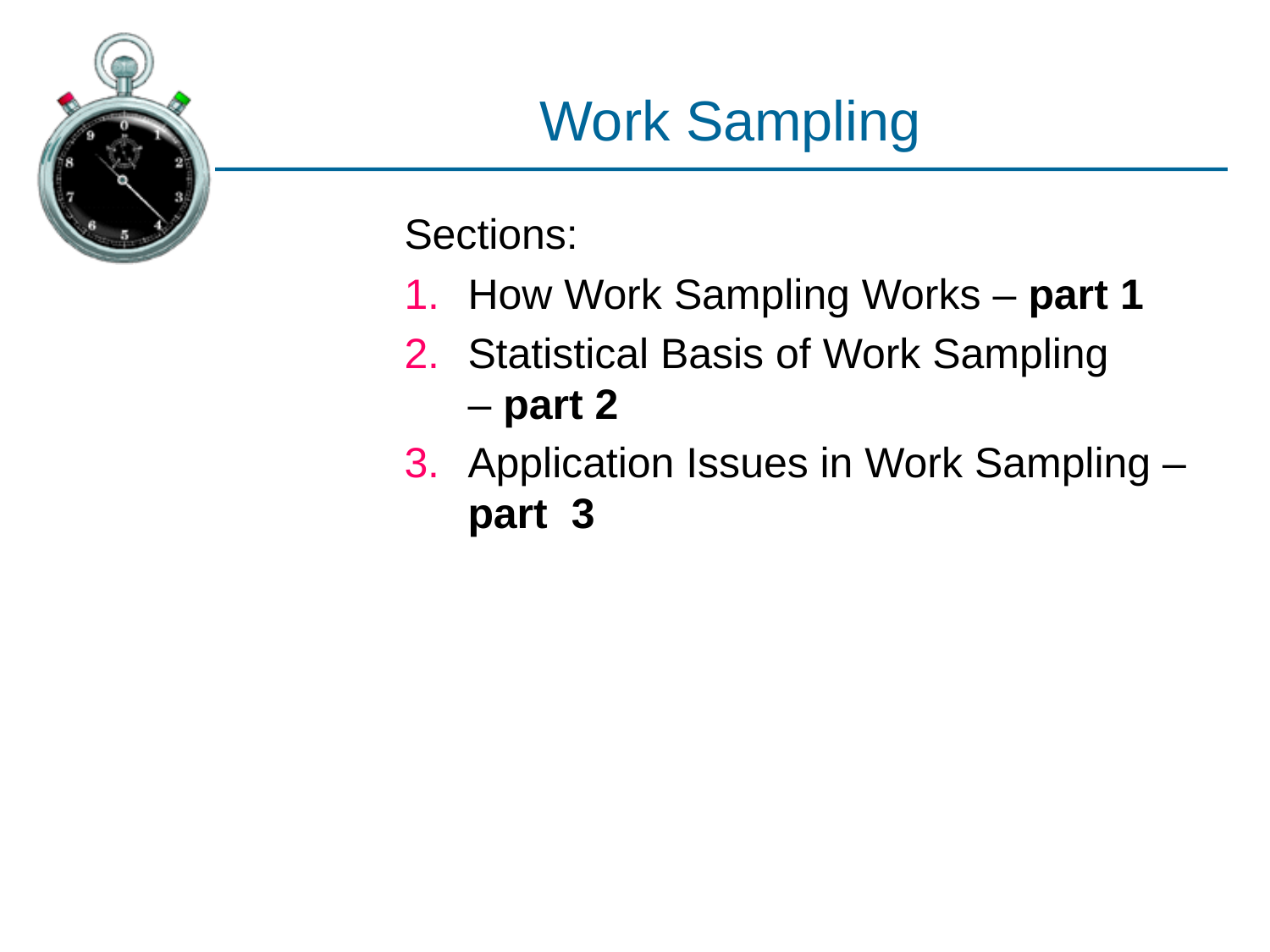

# Work Sampling
Sections:
How Work Sampling Works – part 1
Statistical Basis of Work Sampling
– part 2
Application Issues in Work Sampling – part  3